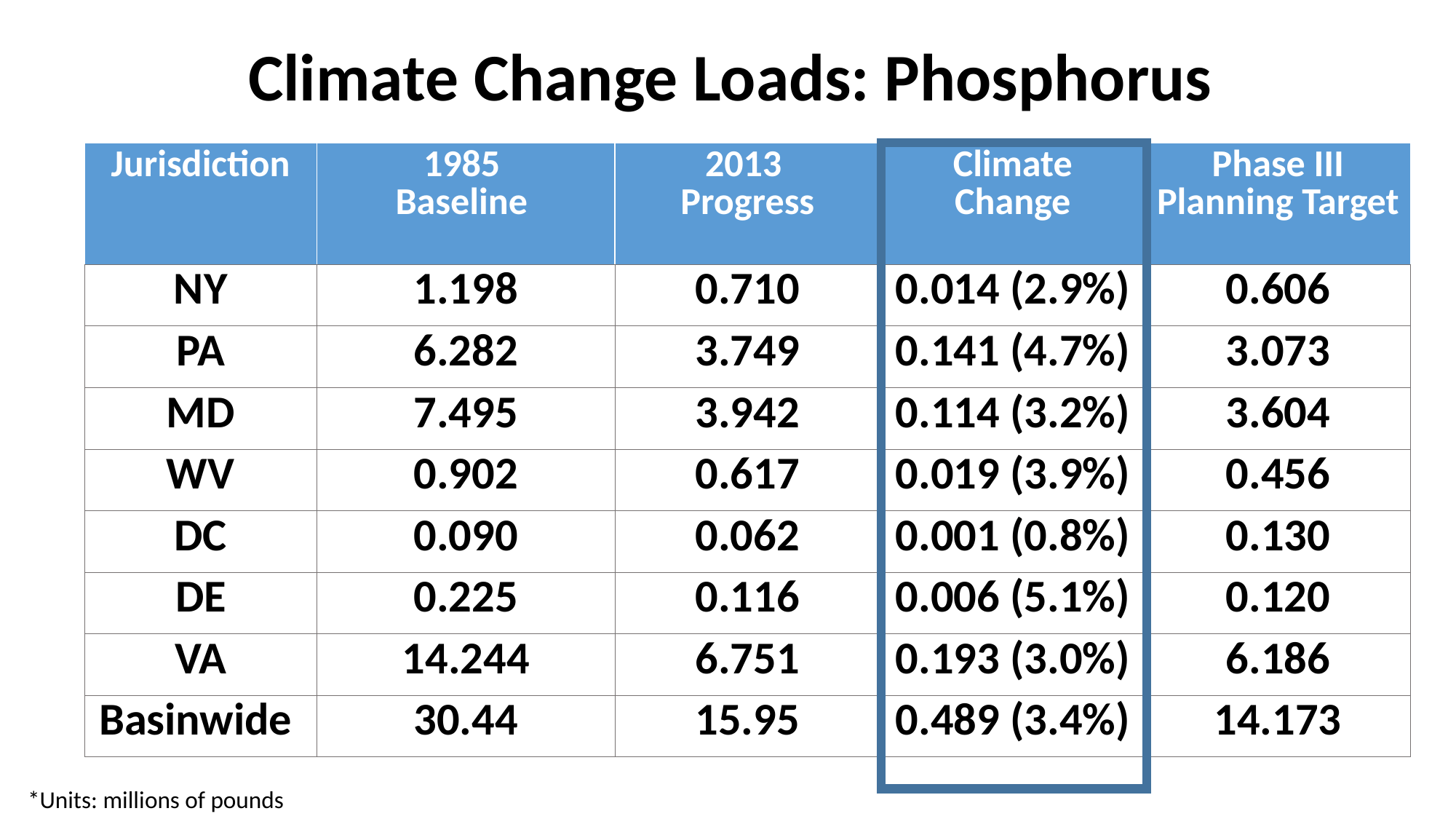

Climate Change Loads: Phosphorus

| Jurisdiction | 1985 Baseline | 2013 Progress | Climate Change | Phase III Planning Target |
| --- | --- | --- | --- | --- |
| NY | 1.198 | 0.710 | 0.014 (2.9%) | 0.606 |
| PA | 6.282 | 3.749 | 0.141 (4.7%) | 3.073 |
| MD | 7.495 | 3.942 | 0.114 (3.2%) | 3.604 |
| WV | 0.902 | 0.617 | 0.019 (3.9%) | 0.456 |
| DC | 0.090 | 0.062 | 0.001 (0.8%) | 0.130 |
| DE | 0.225 | 0.116 | 0.006 (5.1%) | 0.120 |
| VA | 14.244 | 6.751 | 0.193 (3.0%) | 6.186 |
| Basinwide | 30.44 | 15.95 | 0.489 (3.4%) | 14.173 |
*Units: millions of pounds